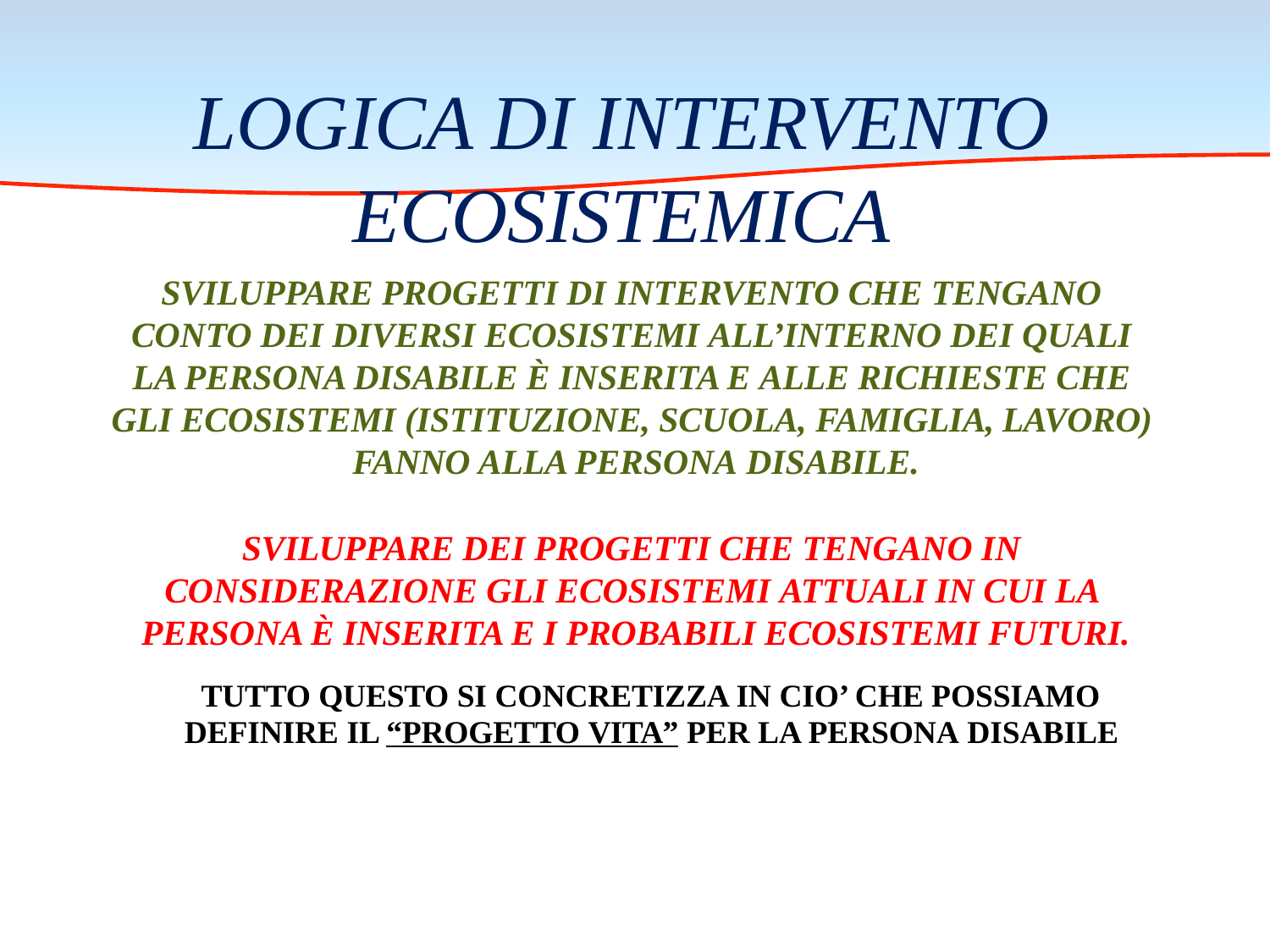

# LOGICA DI INTERVENTO ECOSISTEMICA

SVILUPPARE PROGETTI DI INTERVENTO CHE TENGANO  CONTO DEI DIVERSI ECOSISTEMI ALL’INTERNO DEI QUALI  LA PERSONA DISABILE È INSERITA E ALLE RICHIESTE CHE  GLI ECOSISTEMI (ISTITUZIONE, SCUOLA, FAMIGLIA, LAVORO)  FANNO ALLA PERSONA DISABILE.

SVILUPPARE DEI PROGETTI CHE TENGANO IN  CONSIDERAZIONE GLI ECOSISTEMI ATTUALI IN CUI LA  PERSONA È INSERITA E I PROBABILI ECOSISTEMI FUTURI.
TUTTO QUESTO SI CONCRETIZZA IN CIO’ CHE POSSIAMO  DEFINIRE IL “PROGETTO VITA” PER LA PERSONA DISABILE